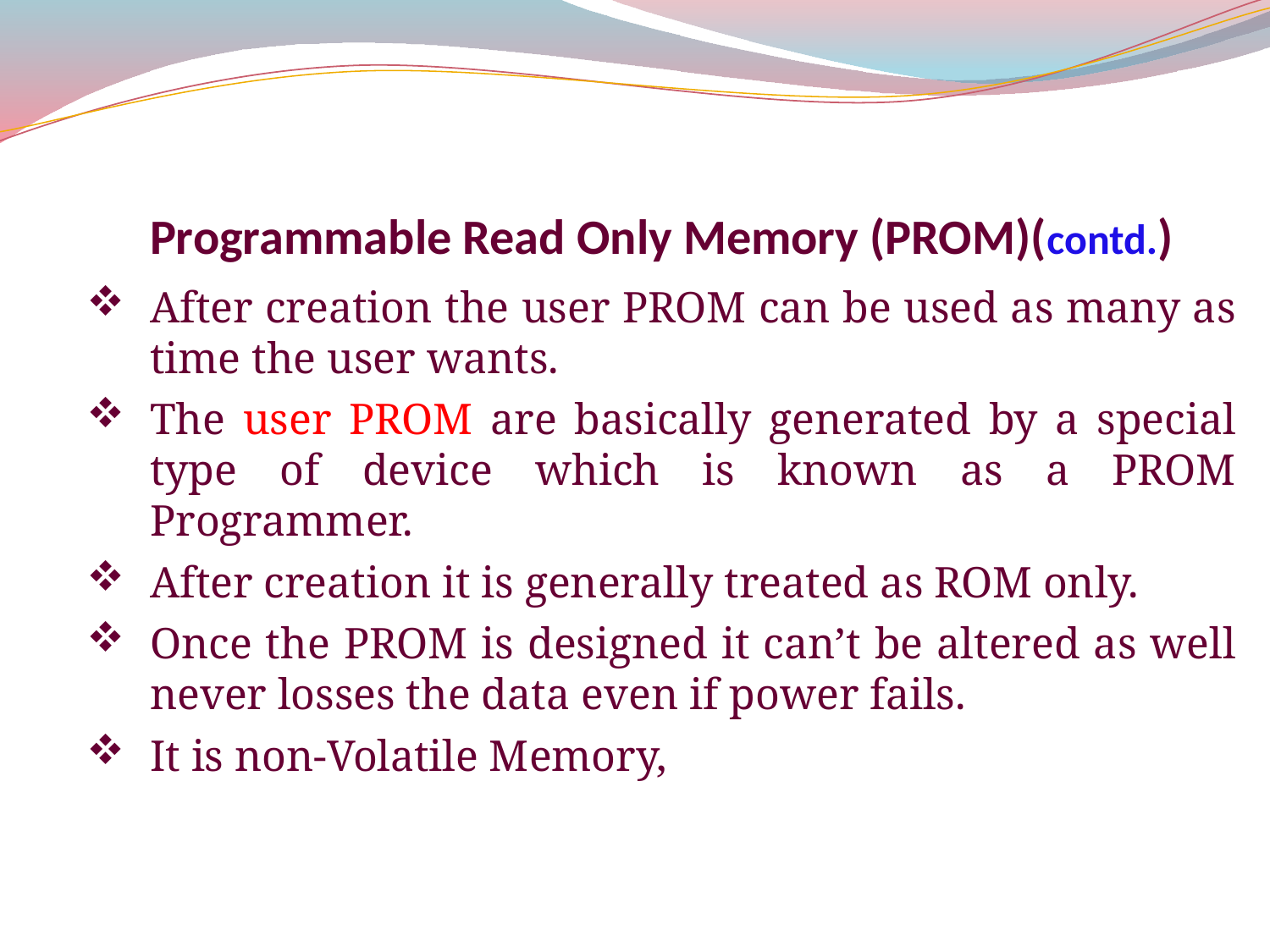

Programmable Read Only Memory (PROM)(contd.)
After creation the user PROM can be used as many as time the user wants.
The user PROM are basically generated by a special type of device which is known as a PROM Programmer.
After creation it is generally treated as ROM only.
Once the PROM is designed it can’t be altered as well never losses the data even if power fails.
It is non-Volatile Memory,